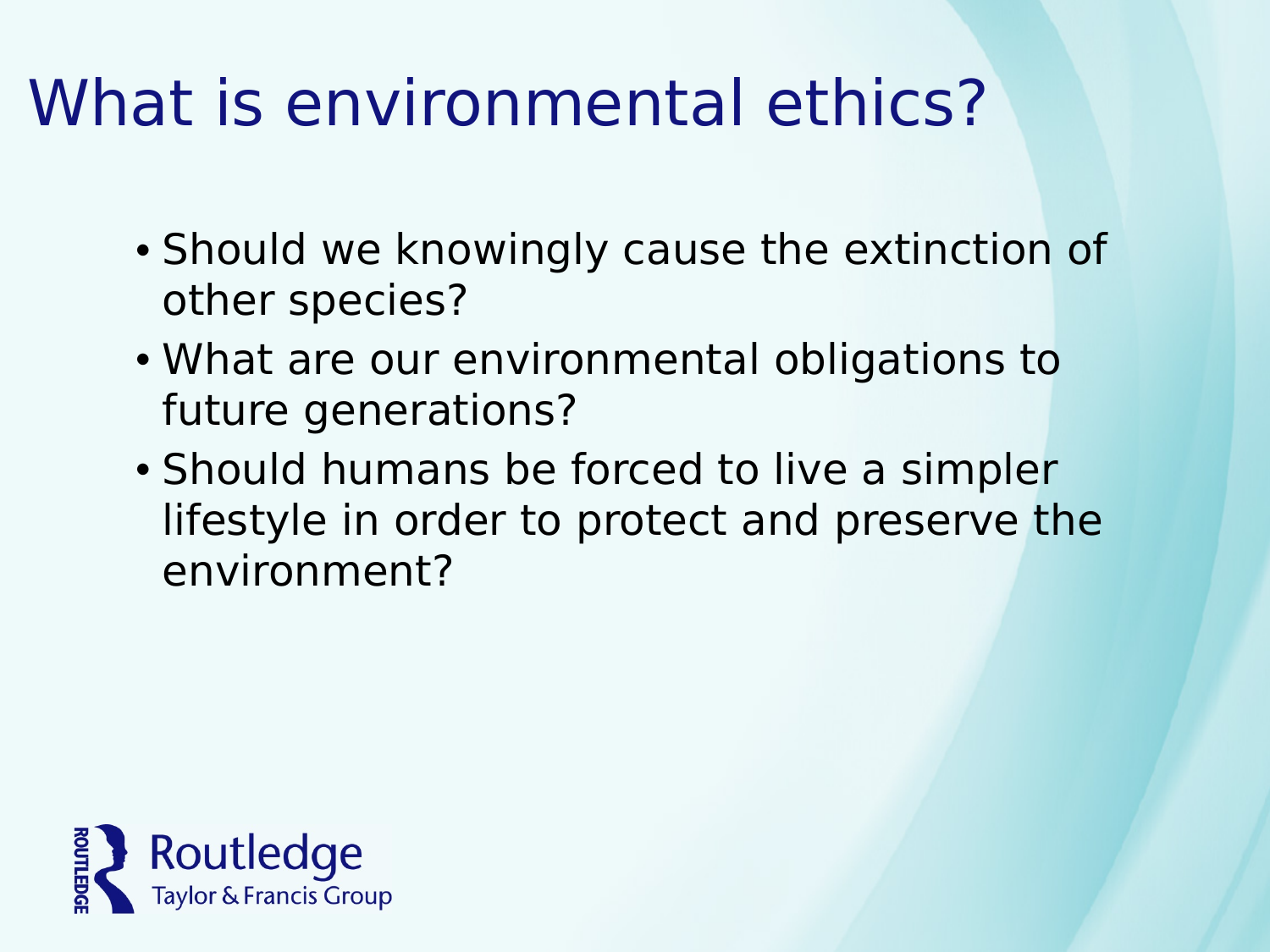

What is environmental ethics?
Should we knowingly cause the extinction of other species?
What are our environmental obligations to future generations?
Should humans be forced to live a simpler lifestyle in order to protect and preserve the environment?